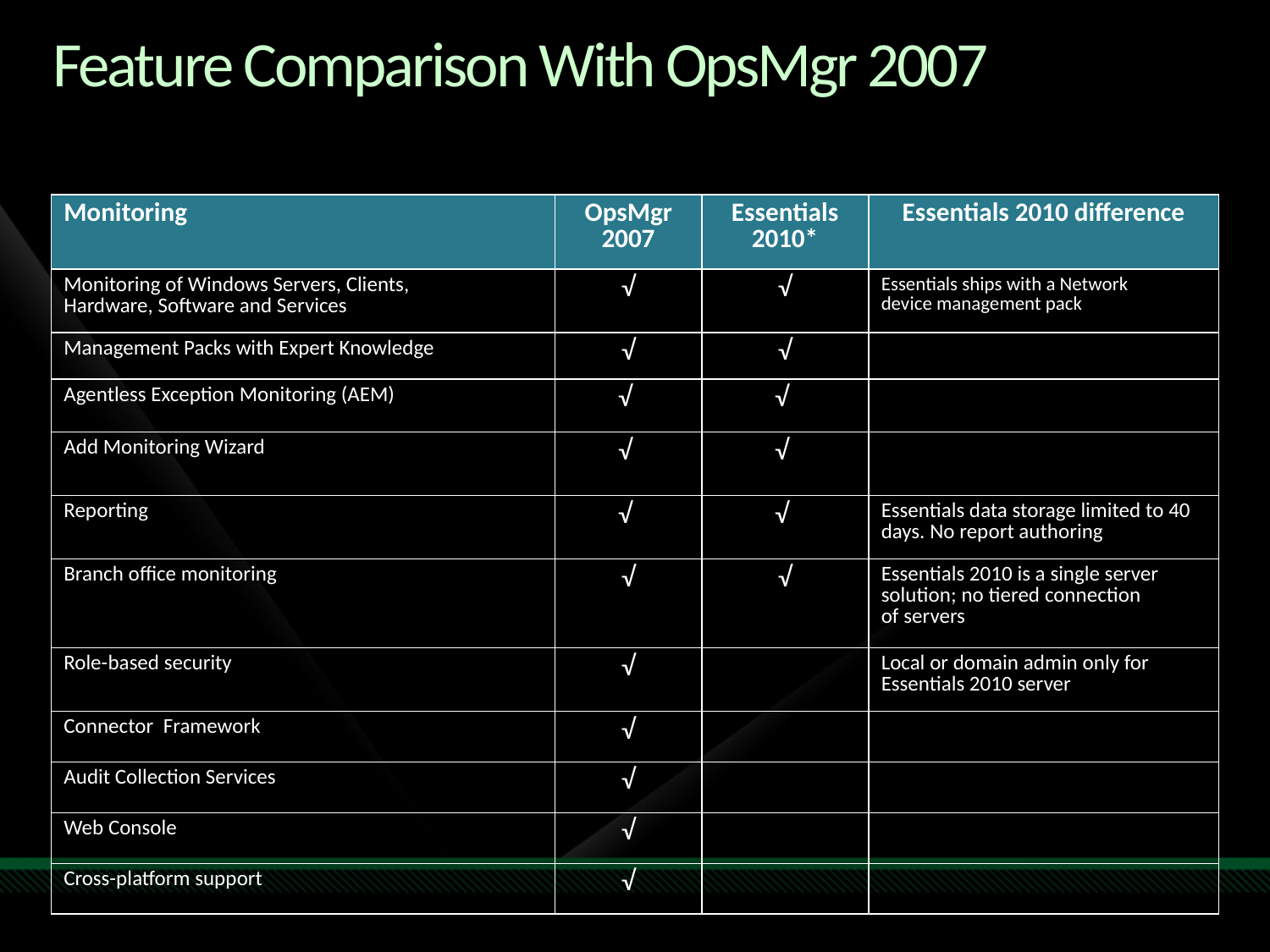

# Feature Comparison With OpsMgr 2007
| Monitoring | OpsMgr 2007 | Essentials 2010\* | Essentials 2010 difference |
| --- | --- | --- | --- |
| Monitoring of Windows Servers, Clients, Hardware, Software and Services | √ | √ | Essentials ships with a Network device management pack |
| Management Packs with Expert Knowledge | √ | √ |  |
| Agentless Exception Monitoring (AEM) | √ | √ |  |
| Add Monitoring Wizard | √ | √ |  |
| Reporting | √ | √ | Essentials data storage limited to 40 days. No report authoring |
| Branch office monitoring | √ | √ | Essentials 2010 is a single server solution; no tiered connection of servers |
| Role-based security | √ |  | Local or domain admin only for Essentials 2010 server |
| Connector Framework | √ |  |  |
| Audit Collection Services | √ |  |  |
| Web Console | √ |  |  |
| Cross-platform support | √ |  |  |